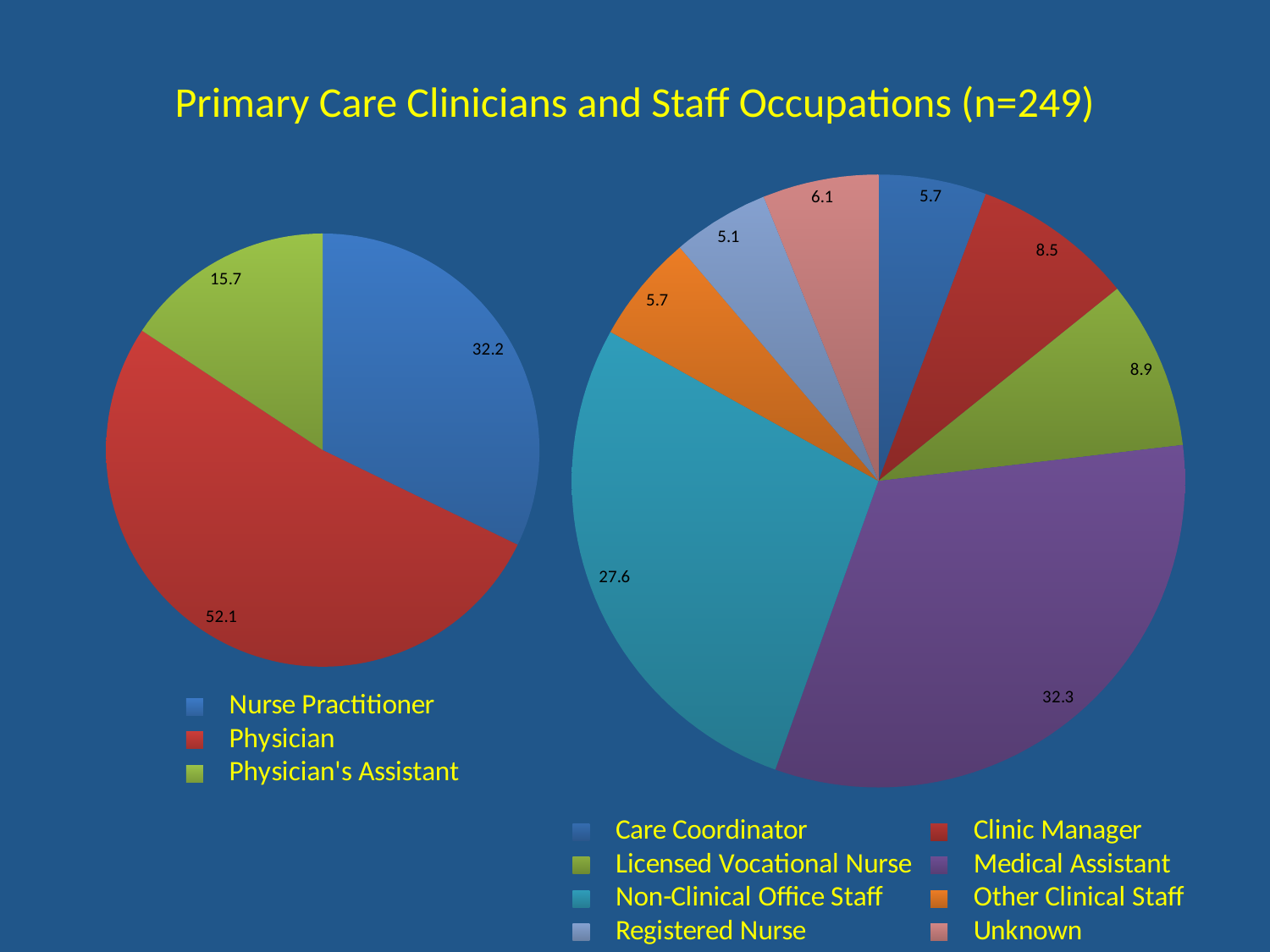

# Primary Care Clinicians and Staff Occupations (n=249)

### Chart

| Category |  |
|---|---|
|    Care Coordinator | 5.7 |
|    Clinic Manager | 8.5 |
|    Licensed Vocational Nurse | 8.9 |
|    Medical Assistant | 32.3 |
|    Non-Clinical Office Staff | 27.6 |
|    Other Clinical Staff | 5.7 |
|    Registered Nurse | 5.1 |
|    Unknown | 6.1 |

### Chart

| Category | % |
|---|---|
|    Nurse Practitioner | 32.2 |
|    Physician | 52.1 |
|    Physician's Assistant | 15.7 |